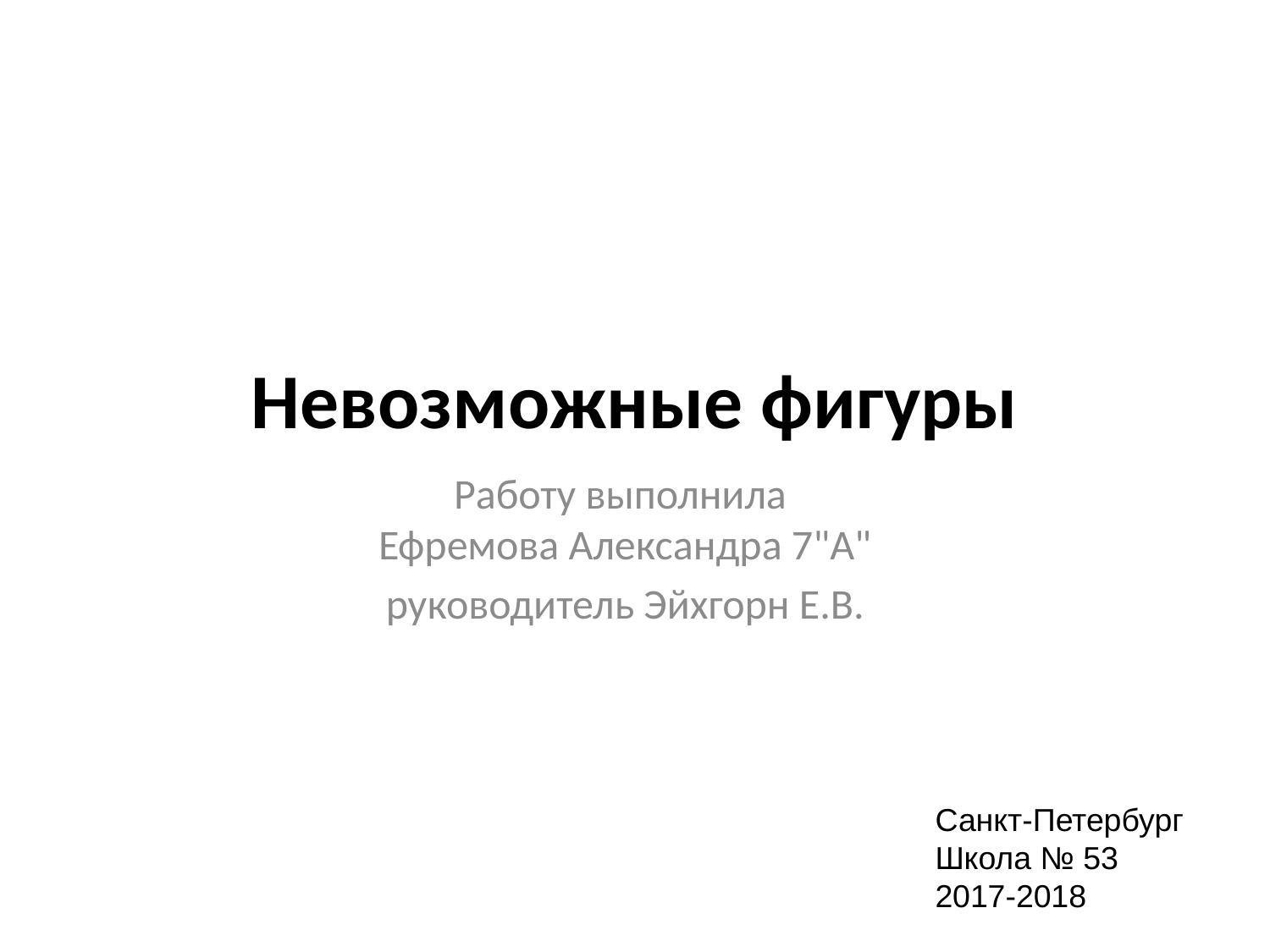

# Невозможные фигуры
Работу выполнила
 Ефремова Александра 7"А"
руководитель Эйхгорн Е.В.
Санкт-Петербург
Школа № 53
2017-2018